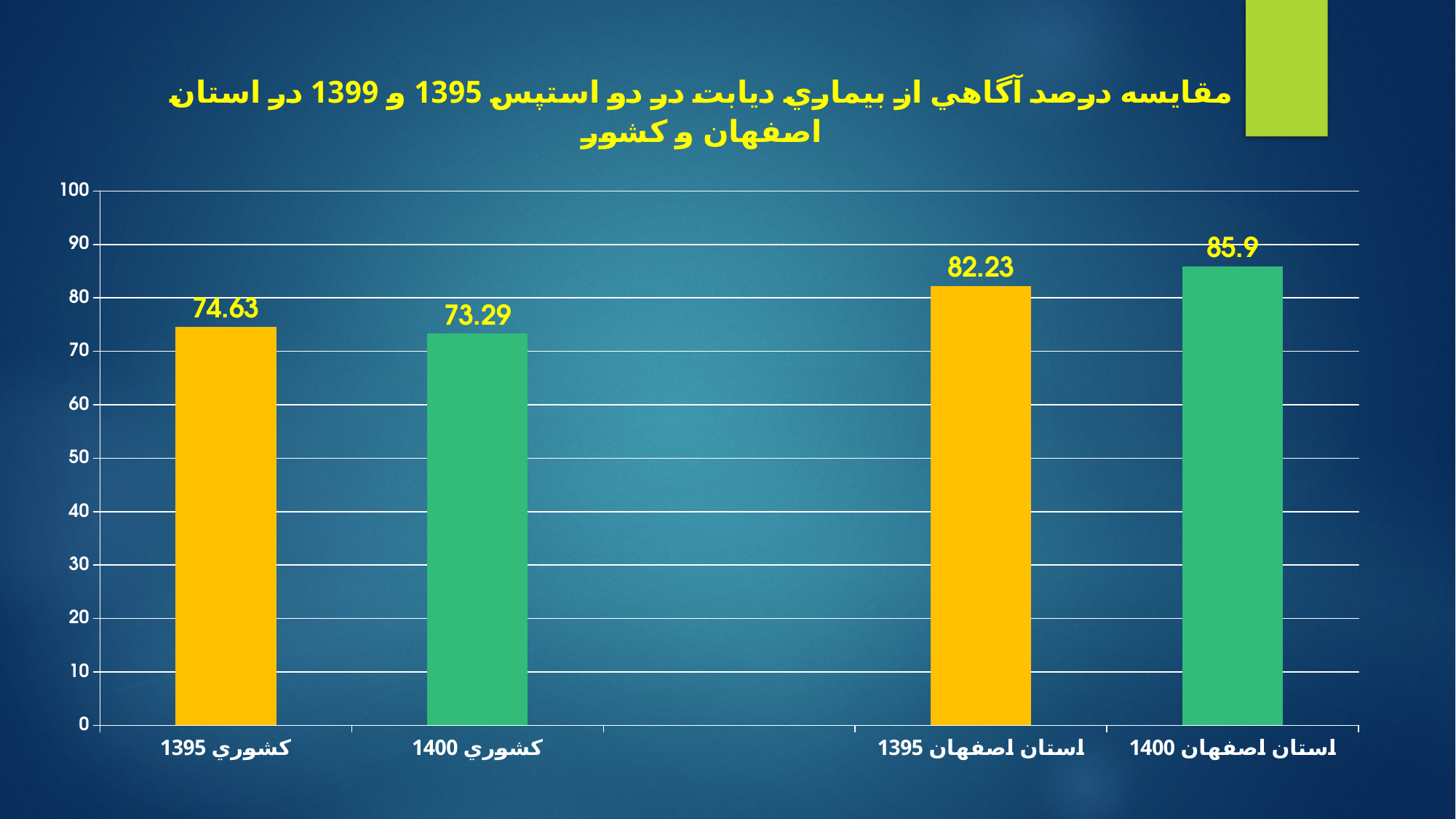

### Chart: مقايسه درصد آگاهي از بيماري ديابت در دو استپس 1395 و 1399 در استان اصفهان و کشور

| Category | مقايسه درصد آگاهي از بيماري ديابت در دو استپس 95 و 99 در استان اصفهان و کشور |
|---|---|
| کشوري 1395 | 74.63 |
| کشوري 1400 | 73.29 |
|  | None |
| استان اصفهان 1395 | 82.23 |
| استان اصفهان 1400 | 85.9 |